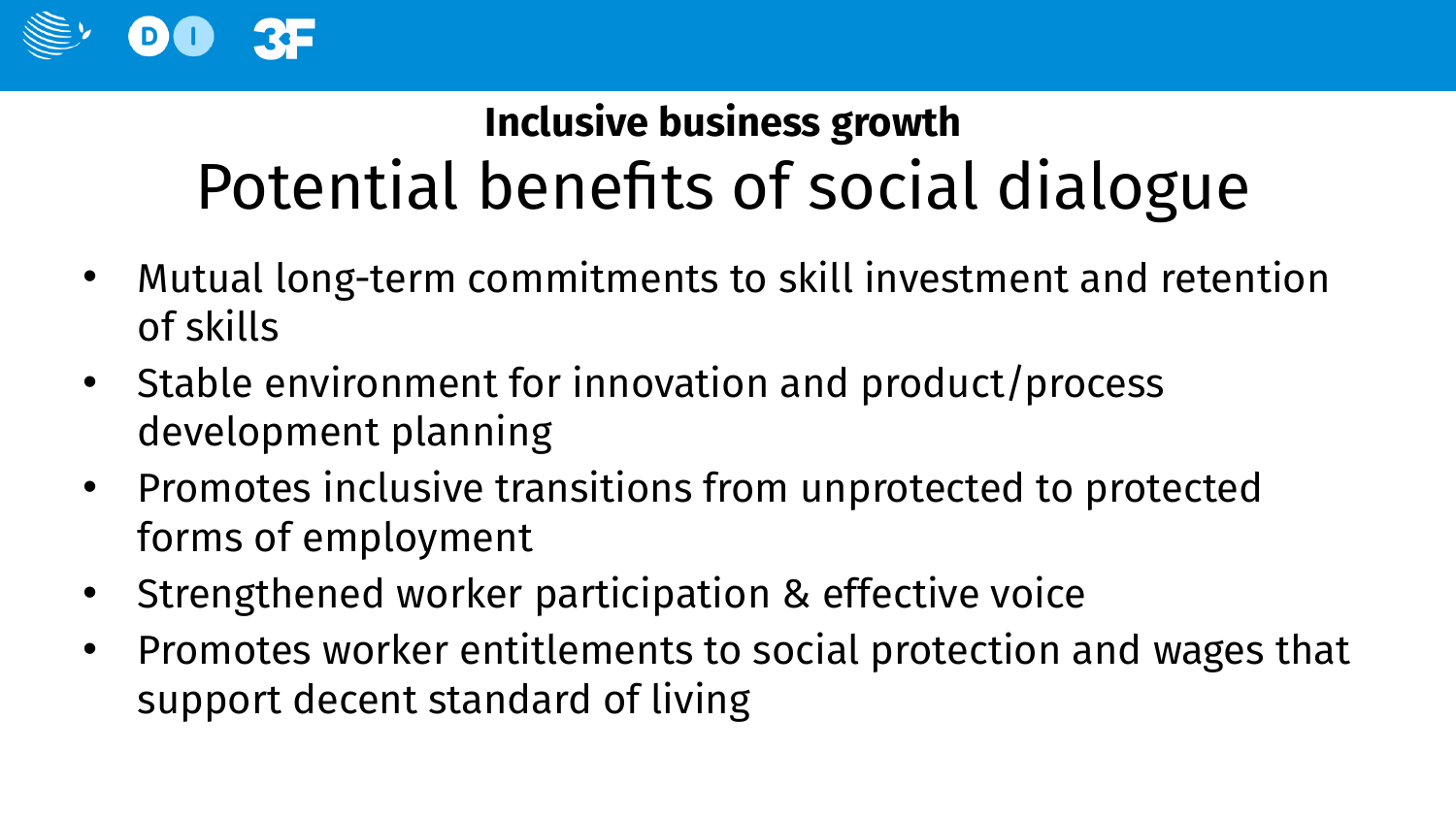

# Inclusive business growth Potential benefits of social dialogue
Mutual long-term commitments to skill investment and retention of skills
Stable environment for innovation and product/process development planning
Promotes inclusive transitions from unprotected to protected forms of employment
Strengthened worker participation & effective voice
Promotes worker entitlements to social protection and wages that support decent standard of living